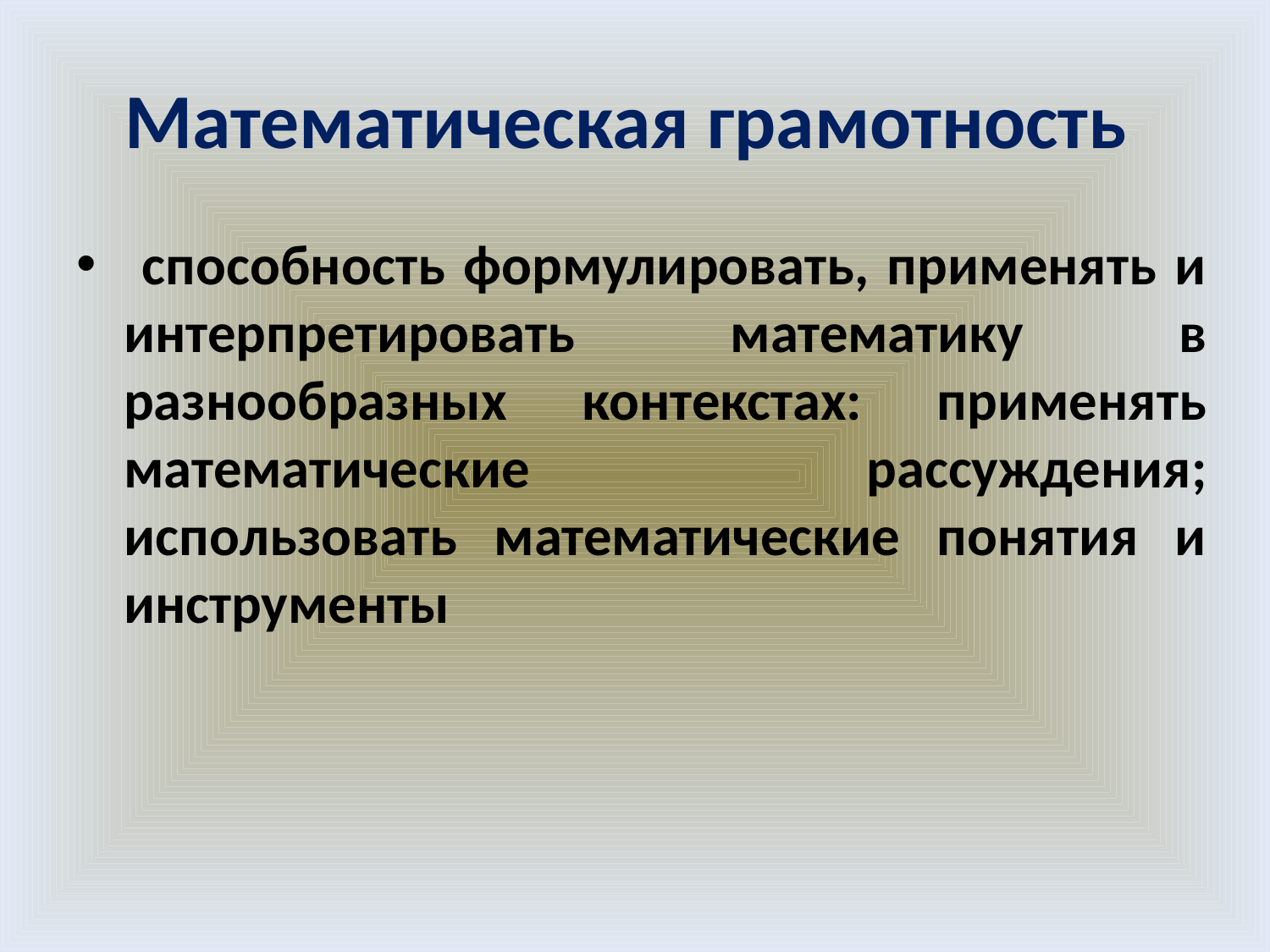

# Математическая грамотность
 способность формулировать, применять и интерпретировать математику в разнообразных контекстах: применять математические рассуждения; использовать математические понятия и инструменты